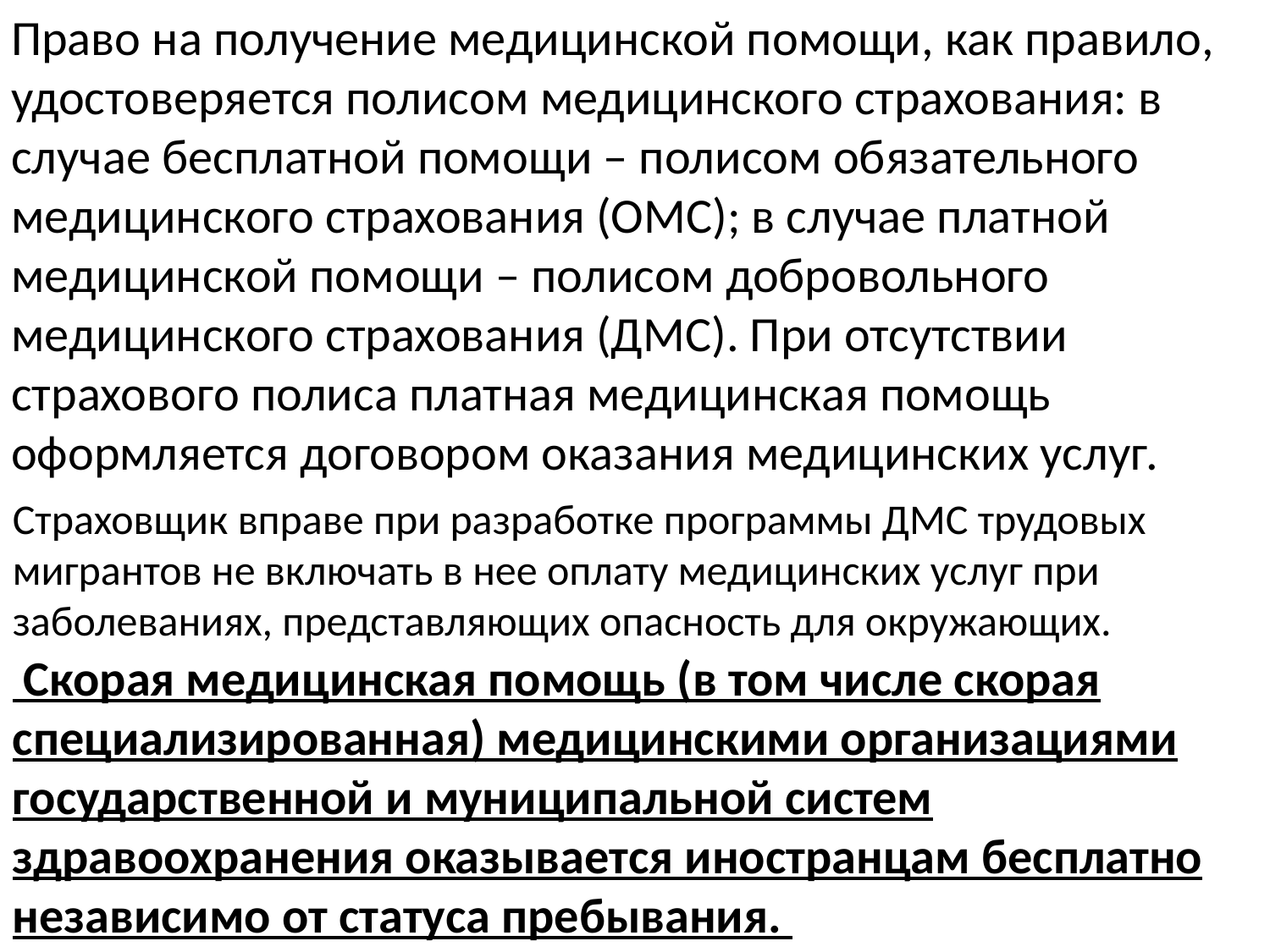

Право на получение медицинской помощи, как правило, удостоверяется полисом медицинского страхования: в случае бесплатной помощи – полисом обязательного медицинского страхования (ОМС); в случае платной медицинской помощи – полисом добровольного медицинского страхования (ДМС). При отсутствии страхового полиса платная медицинская помощь оформляется договором оказания медицинских услуг.
Страховщик вправе при разработке программы ДМС трудовых мигрантов не включать в нее оплату медицинских услуг при заболеваниях, представляющих опасность для окружающих.
 Скорая медицинская помощь (в том числе скорая специализированная) медицинскими организациями государственной и муниципальной систем здравоохранения оказывается иностранцам бесплатно независимо от статуса пребывания.